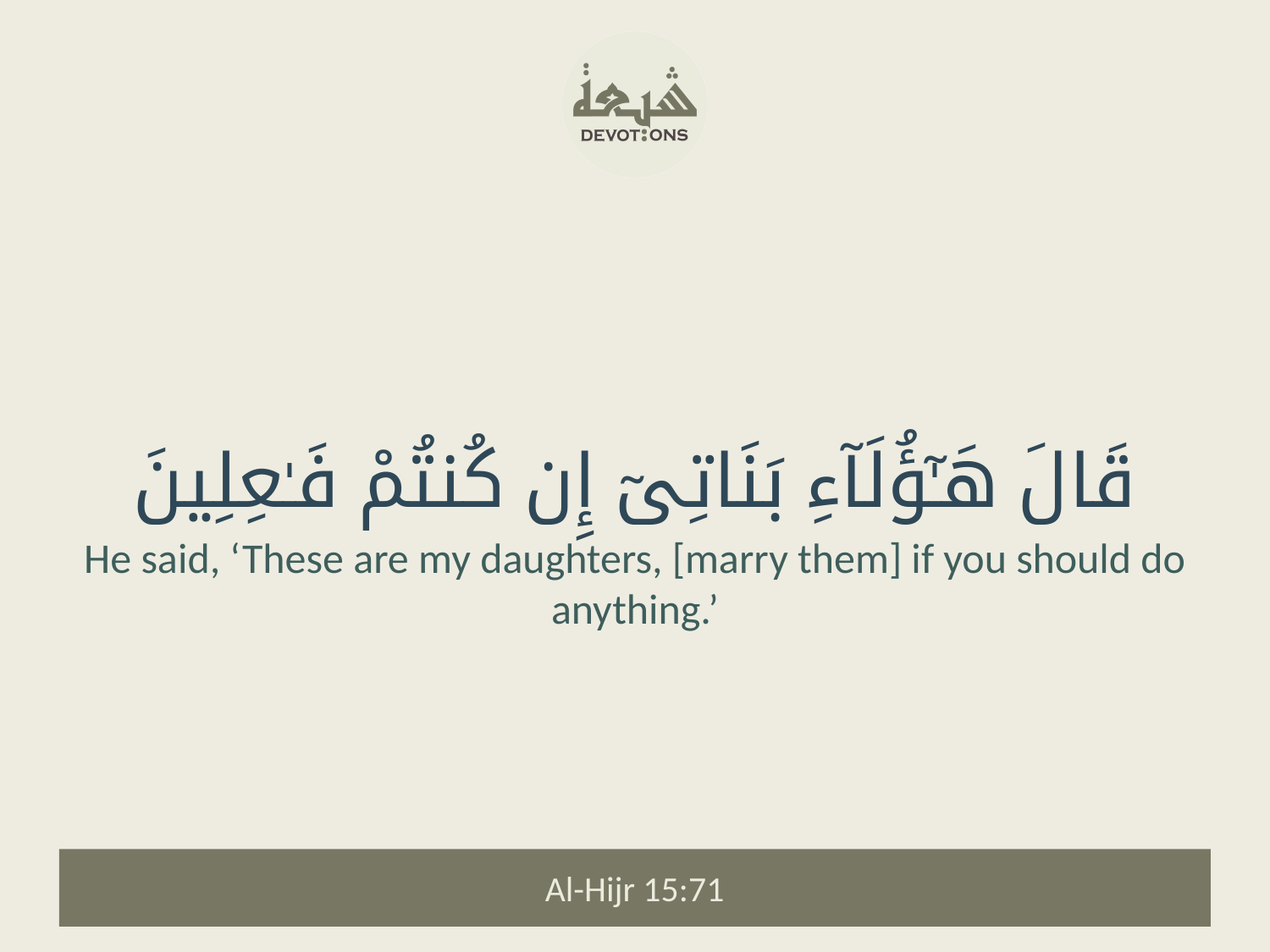

قَالَ هَـٰٓؤُلَآءِ بَنَاتِىٓ إِن كُنتُمْ فَـٰعِلِينَ
He said, ‘These are my daughters, [marry them] if you should do anything.’
Al-Hijr 15:71